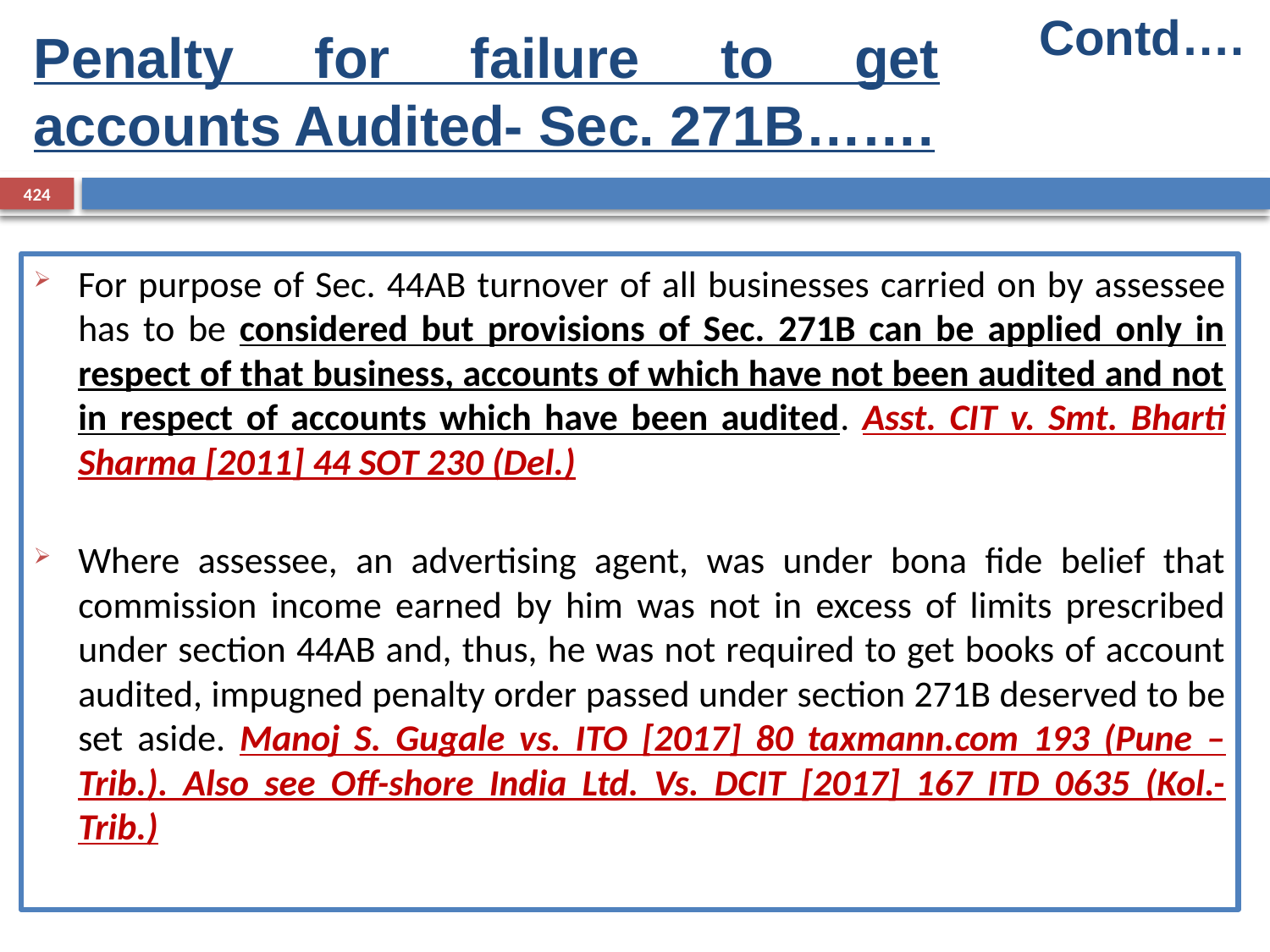

# Penalty for failure to get accounts Audited- Sec. 271B…….
Contd….
424
For purpose of Sec. 44AB turnover of all businesses carried on by assessee has to be considered but provisions of Sec. 271B can be applied only in respect of that business, accounts of which have not been audited and not in respect of accounts which have been audited. Asst. CIT v. Smt. Bharti Sharma [2011] 44 SOT 230 (Del.)

Where assessee, an advertising agent, was under bona fide belief that commission income earned by him was not in excess of limits prescribed under section 44AB and, thus, he was not required to get books of account audited, impugned penalty order passed under section 271B deserved to be set aside. Manoj S. Gugale vs. ITO [2017] 80 taxmann.com 193 (Pune – Trib.). Also see Off-shore India Ltd. Vs. DCIT [2017] 167 ITD 0635 (Kol.- Trib.)